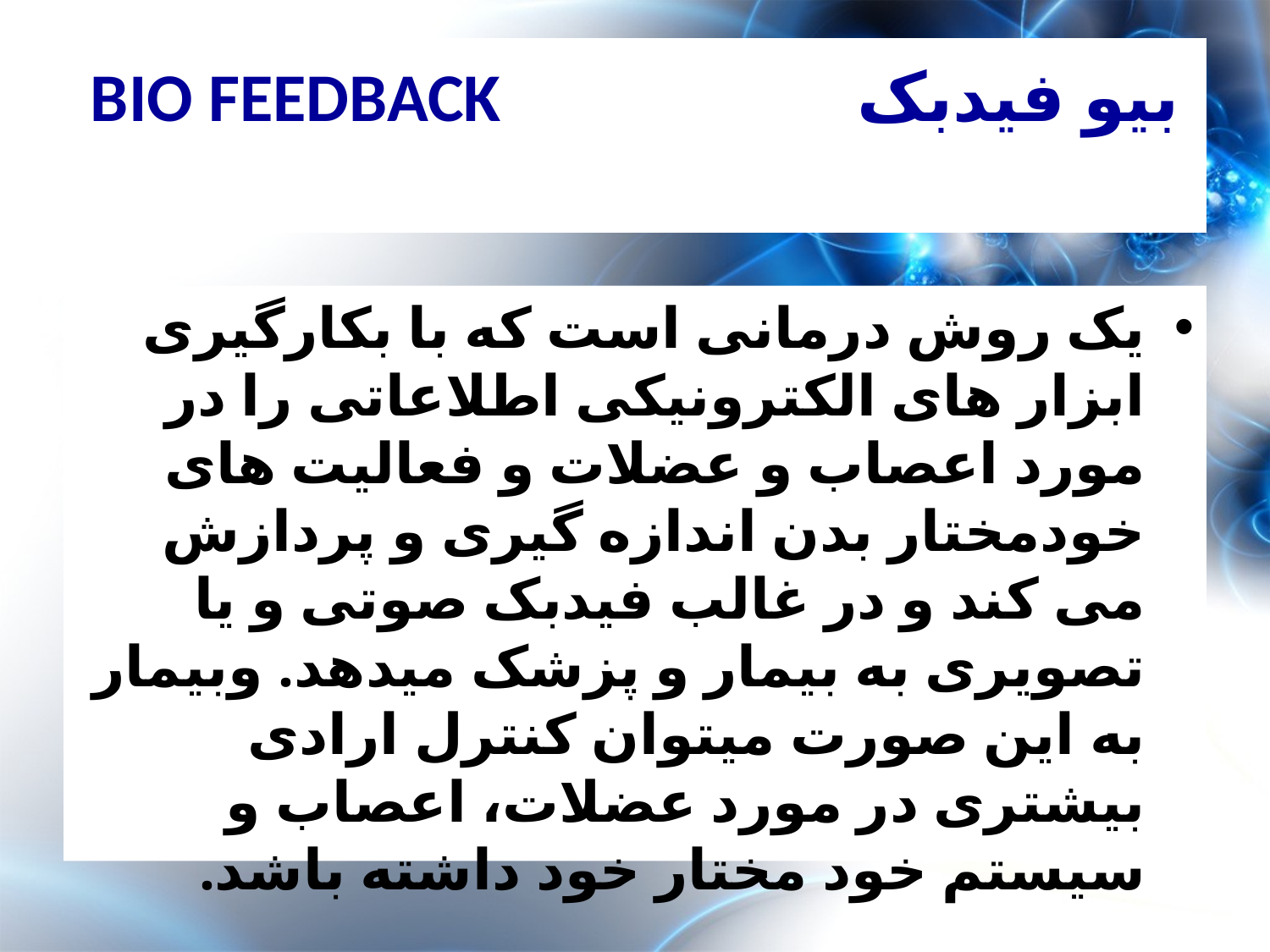

# بیو فیدبک                    bio feedback
یک روش درمانی است که با بکارگیری ابزار های الکترونیکی اطلاعاتی را در مورد اعصاب و عضلات و فعالیت های خودمختار بدن اندازه گیری و پردازش می کند و در غالب فیدبک صوتی و یا تصویری به بیمار و پزشک میدهد. وبیمار به این صورت میتوان کنترل ارادی بیشتری در مورد عضلات، اعصاب و سیستم خود مختار خود داشته باشد.